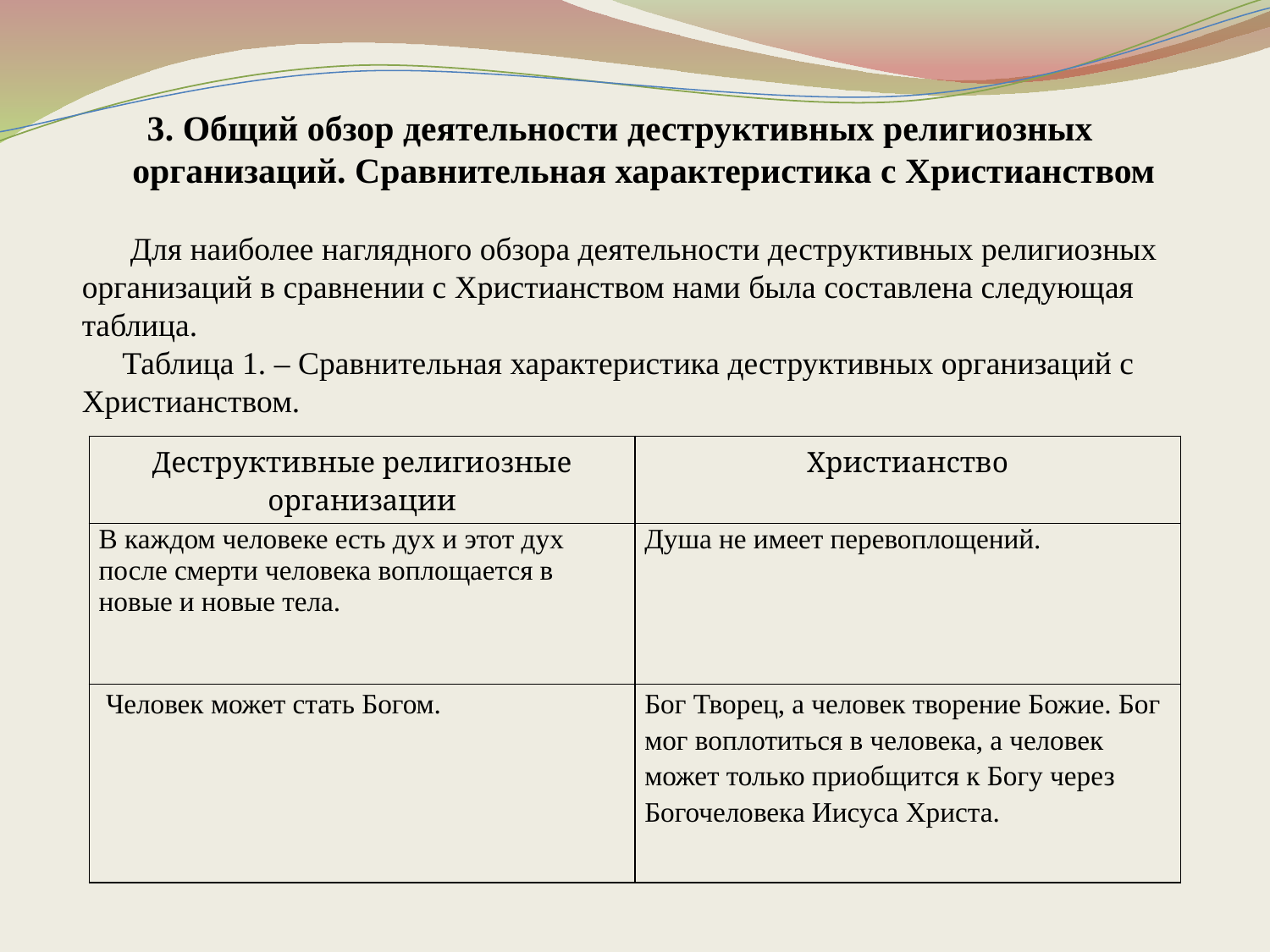

3. Общий обзор деятельности деструктивных религиозных организаций. Сравнительная характеристика с Христианством

      Для наиболее наглядного обзора деятельности деструктивных религиозных
организаций в сравнении с Христианством нами была составлена следующая
таблица.
     Таблица 1. – Сравнительная характеристика деструктивных организаций с
Христианством.

| Деструктивные религиозные организации | Христианство |
| --- | --- |
| В каждом человеке есть дух и этот дух после смерти человека воплощается в новые и новые тела. | Душа не имеет перевоплощений. |
| Человек может стать Богом. | Бог Творец, а человек творение Божие. Бог мог воплотиться в человека, а человек может только приобщится к Богу через Богочеловека Иисуса Христа. |